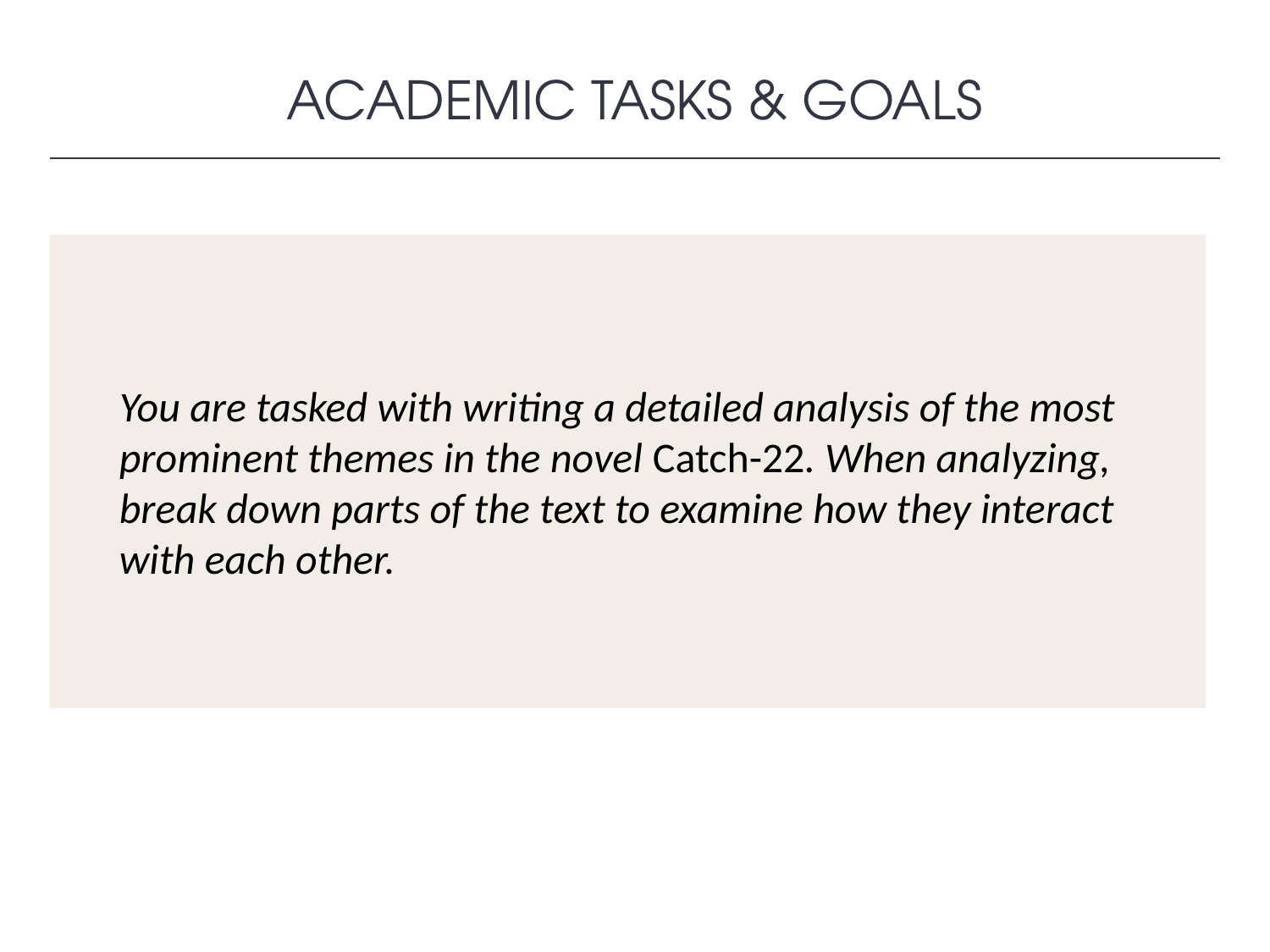

ACADEMIC TASKS & GOALS
HAWKES LEARNING

You are tasked with writing a detailed analysis of the most prominent themes in the novel Catch-22. When analyzing, break down parts of the text to examine how they interact with each other.